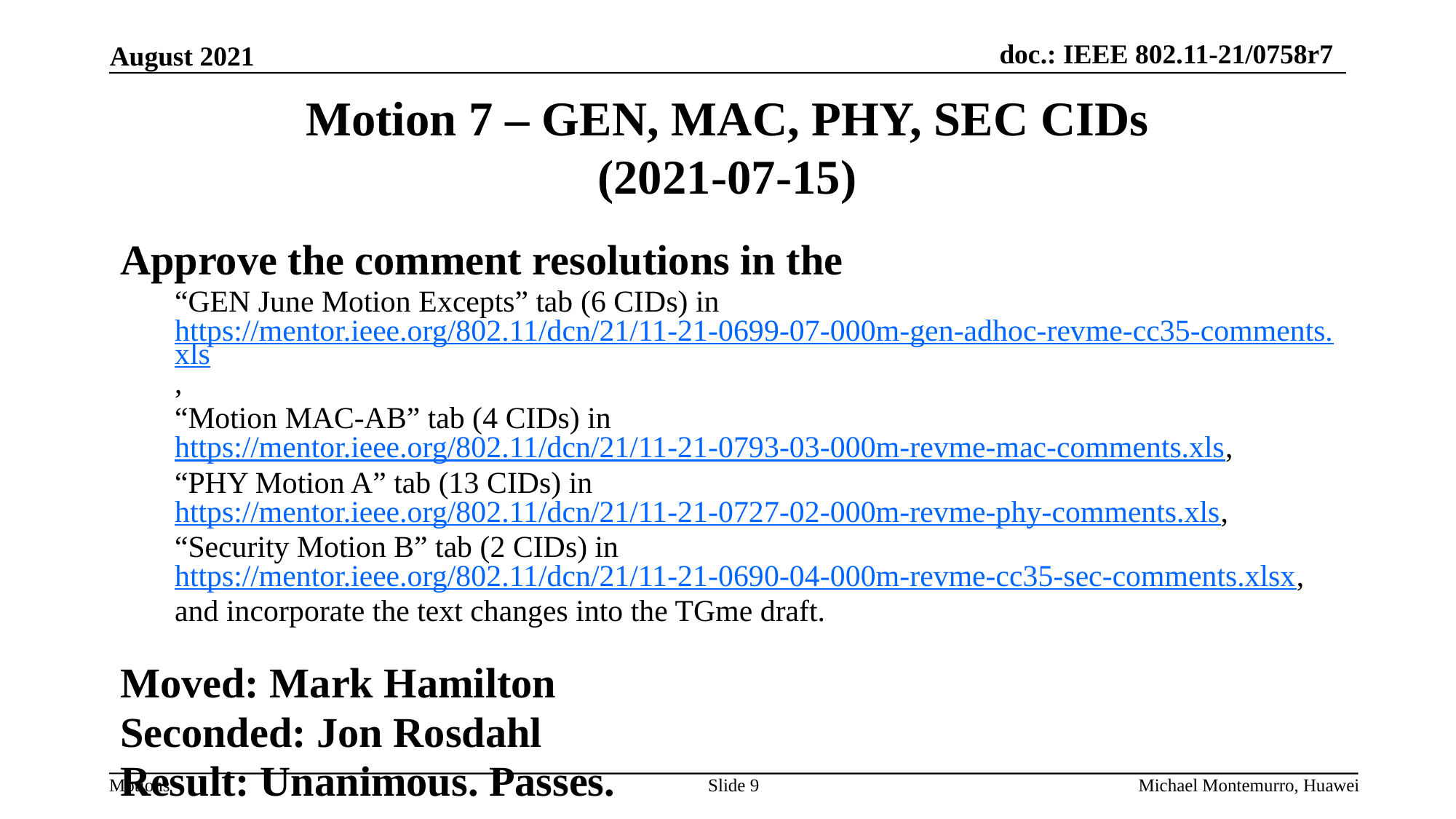

# Motion 7 – GEN, MAC, PHY, SEC CIDs (2021-07-15)
Approve the comment resolutions in the
“GEN June Motion Excepts” tab (6 CIDs) in https://mentor.ieee.org/802.11/dcn/21/11-21-0699-07-000m-gen-adhoc-revme-cc35-comments.xls,
“Motion MAC-AB” tab (4 CIDs) in https://mentor.ieee.org/802.11/dcn/21/11-21-0793-03-000m-revme-mac-comments.xls,
“PHY Motion A” tab (13 CIDs) in https://mentor.ieee.org/802.11/dcn/21/11-21-0727-02-000m-revme-phy-comments.xls,
“Security Motion B” tab (2 CIDs) in  https://mentor.ieee.org/802.11/dcn/21/11-21-0690-04-000m-revme-cc35-sec-comments.xlsx,
and incorporate the text changes into the TGme draft.
Moved: Mark Hamilton
Seconded: Jon Rosdahl
Result: Unanimous. Passes.

Slide 9
Michael Montemurro, Huawei